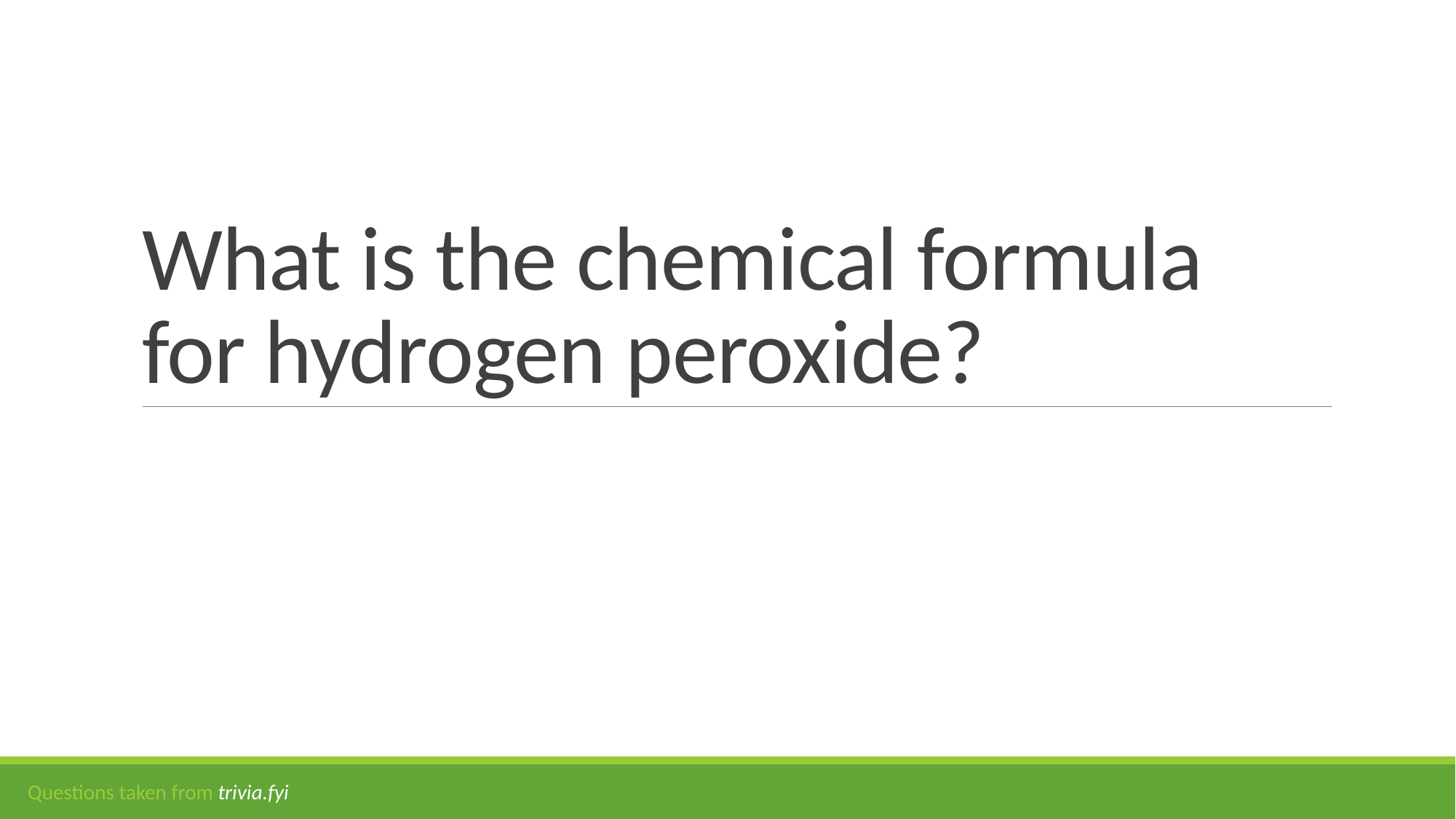

# What is the chemical formula for hydrogen peroxide?